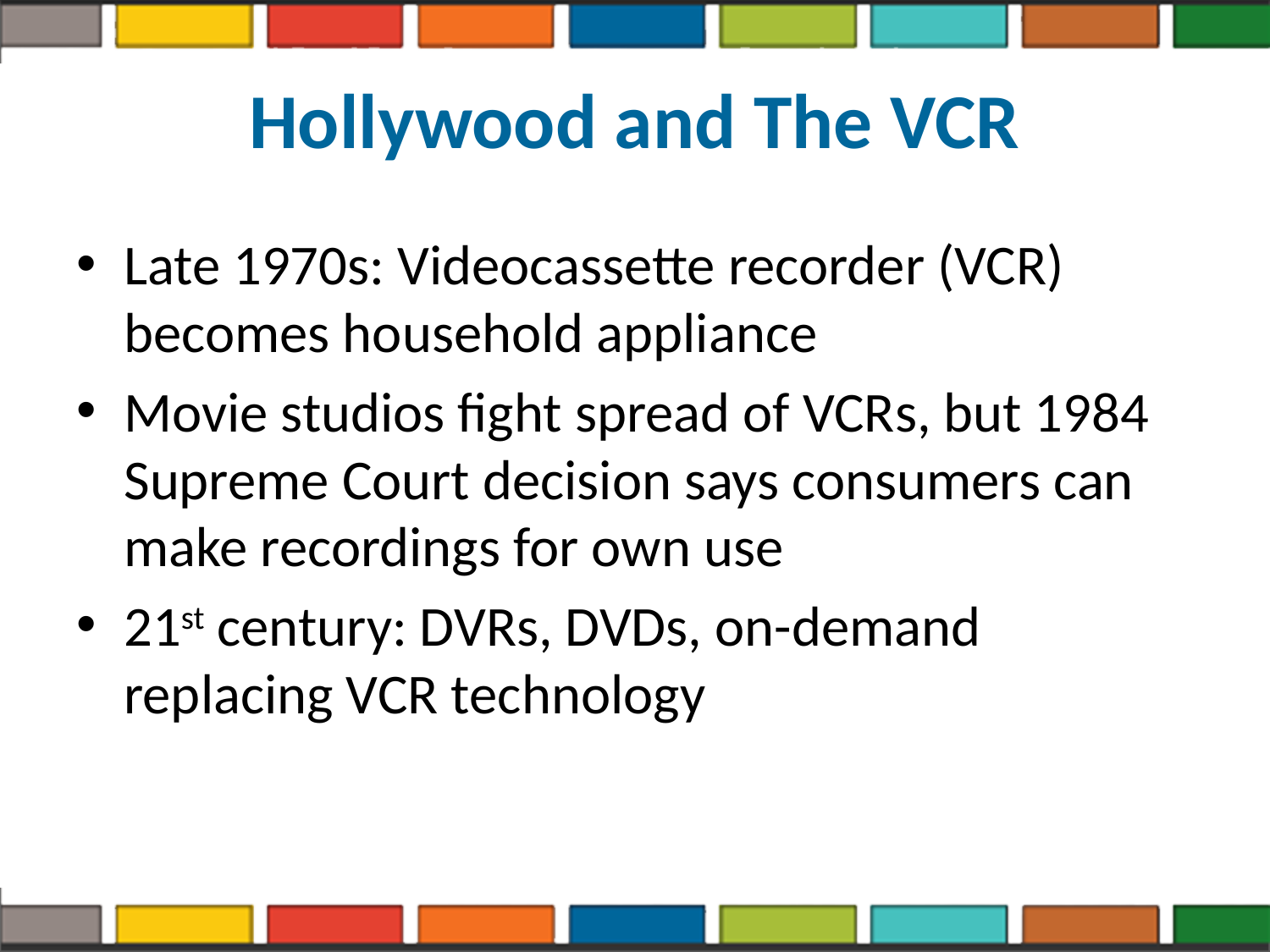

# Hollywood and The VCR
Late 1970s: Videocassette recorder (VCR) becomes household appliance
Movie studios fight spread of VCRs, but 1984 Supreme Court decision says consumers can make recordings for own use
21st century: DVRs, DVDs, on-demand replacing VCR technology